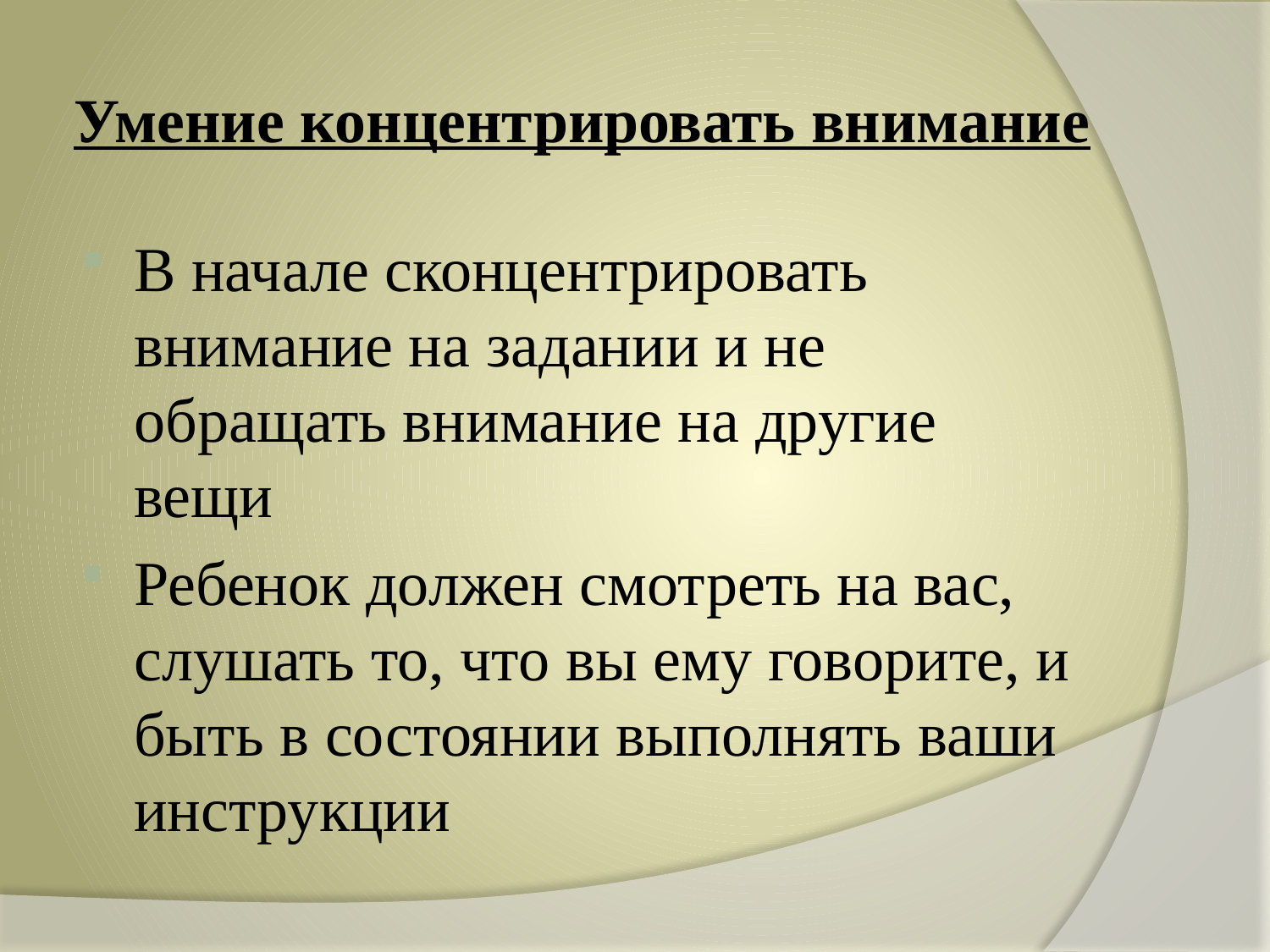

# Умение концентрировать внимание
В начале сконцентрировать внимание на задании и не обращать внимание на другие вещи
Ребенок должен смотреть на вас, слушать то, что вы ему говорите, и быть в состоянии выполнять ваши инструкции